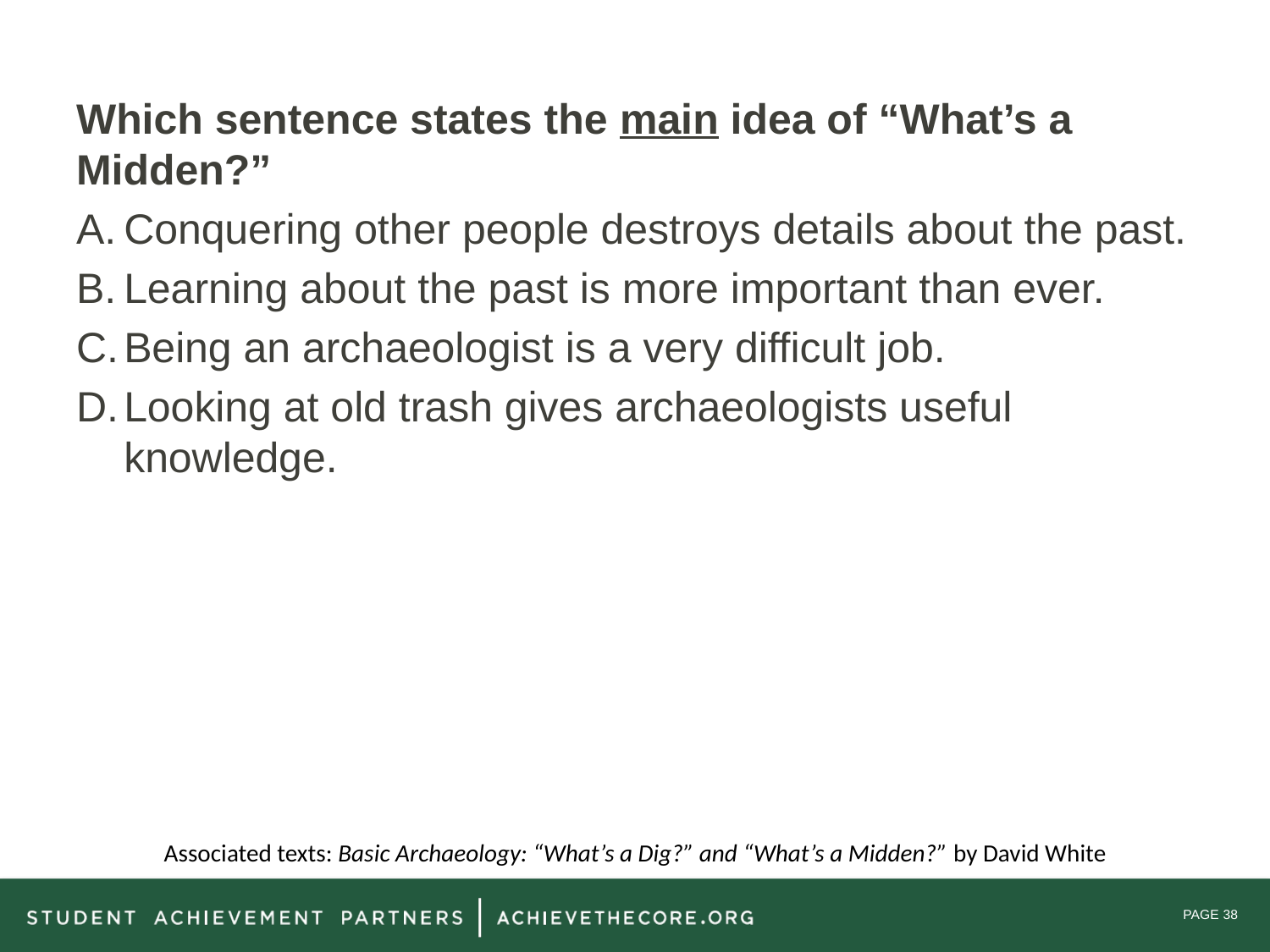

Which sentence states the main idea of “What’s a Midden?”
Conquering other people destroys details about the past.
Learning about the past is more important than ever.
Being an archaeologist is a very difficult job.
Looking at old trash gives archaeologists useful knowledge.

Associated texts: Basic Archaeology: “What’s a Dig?” and “What’s a Midden?” by David White